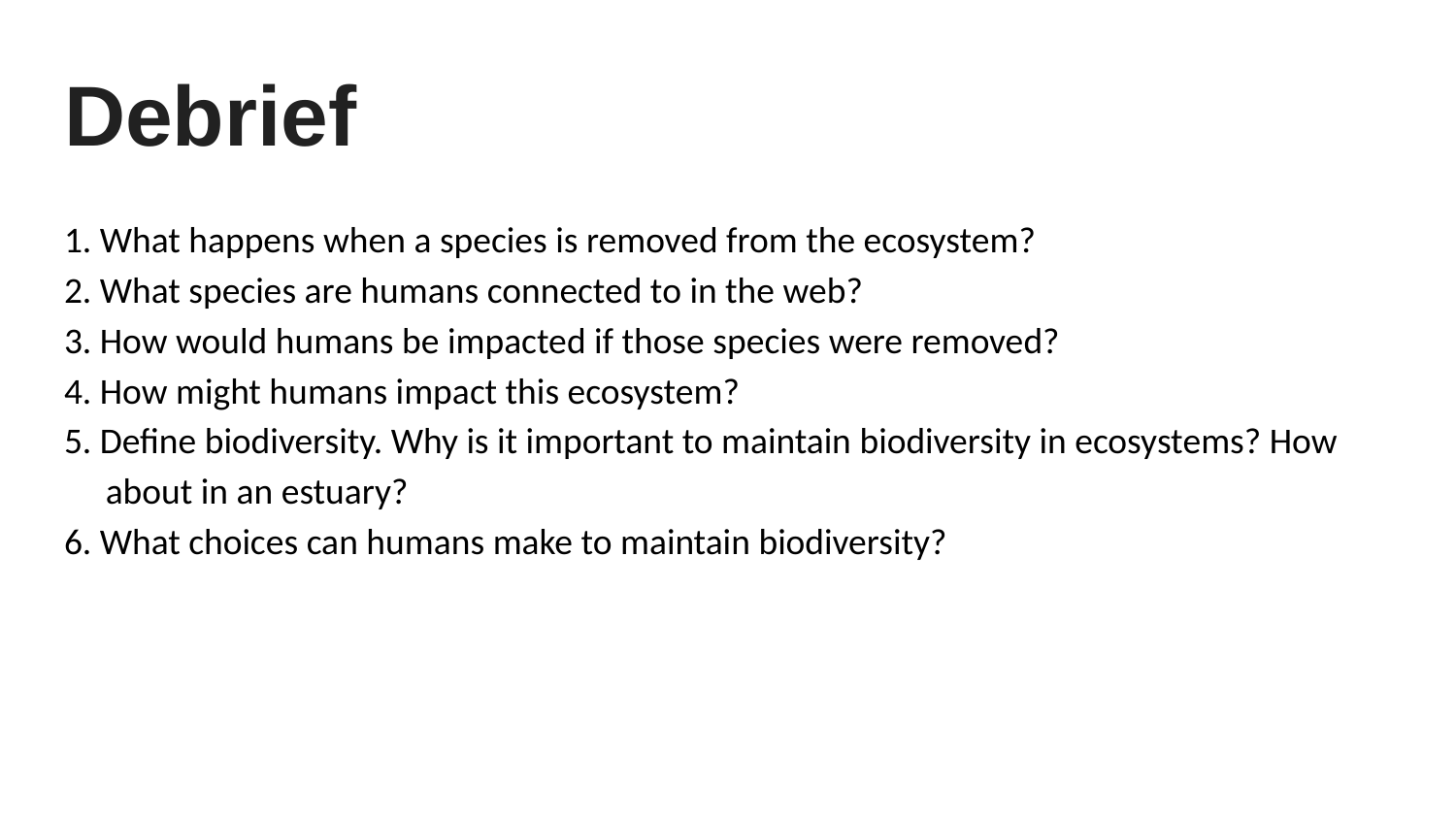

# Debrief
1. What happens when a species is removed from the ecosystem?
2. What species are humans connected to in the web?
3. How would humans be impacted if those species were removed?
4. How might humans impact this ecosystem?
5. Define biodiversity. Why is it important to maintain biodiversity in ecosystems? How
     about in an estuary?
6. What choices can humans make to maintain biodiversity?